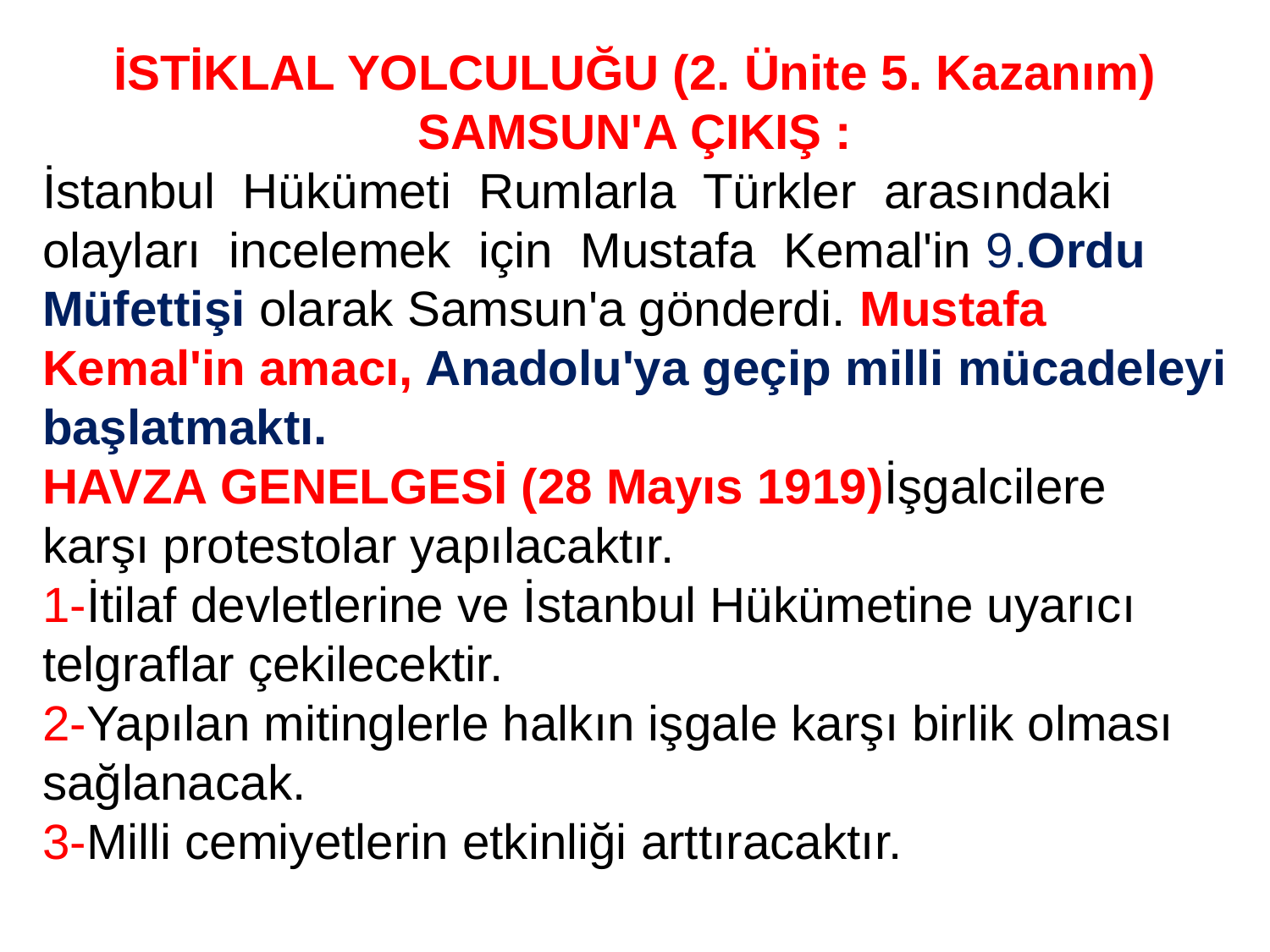

İSTİKLAL YOLCULUĞU (2. Ünite 5. Kazanım)
SAMSUN'A ÇIKIŞ :
İstanbul  Hükümeti  Rumlarla  Türkler  arasındaki  olayları  incelemek  için  Mustafa  Kemal'in 9.Ordu Müfettişi olarak Samsun'a gönderdi. Mustafa Kemal'in amacı, Anadolu'ya geçip milli mücadeleyi başlatmaktı.
HAVZA GENELGESİ (28 Mayıs 1919)İşgalcilere karşı protestolar yapılacaktır.
1-İtilaf devletlerine ve İstanbul Hükümetine uyarıcı telgraflar çekilecektir.
2-Yapılan mitinglerle halkın işgale karşı birlik olması sağlanacak.
3-Milli cemiyetlerin etkinliği arttıracaktır.